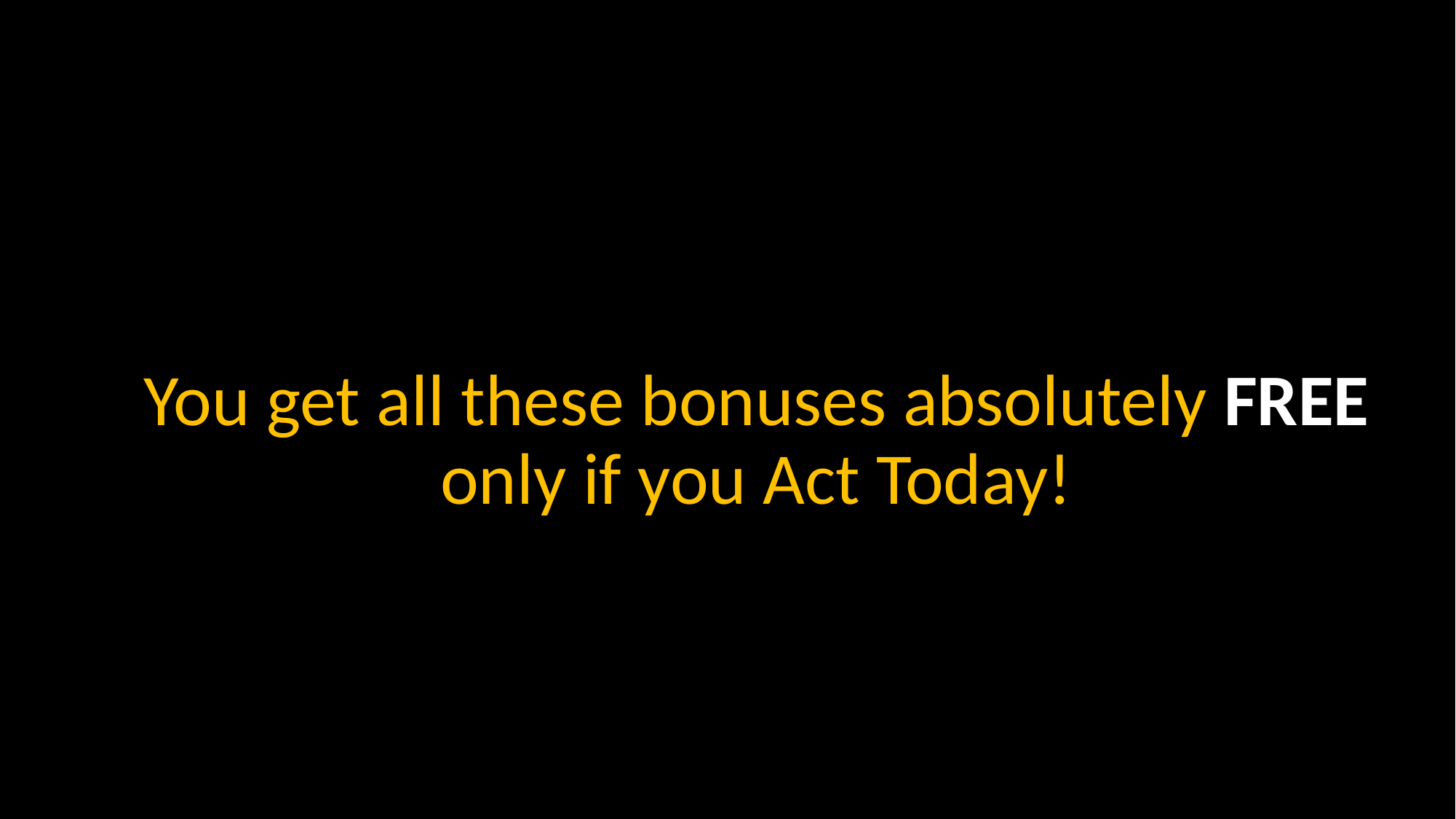

You get all these bonuses absolutely FREE only if you Act Today!